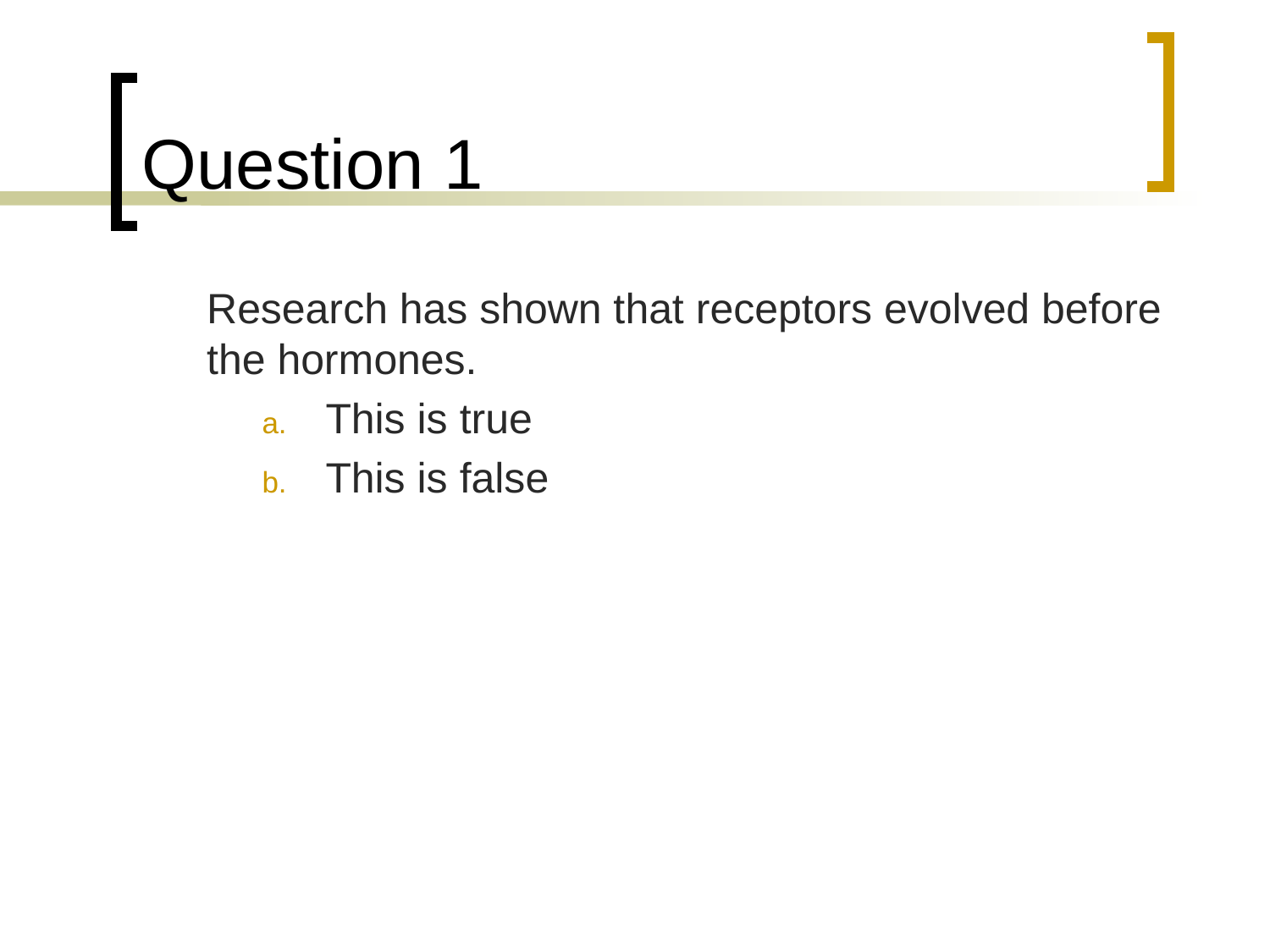

# Question 1
	Research has shown that receptors evolved before the hormones.
This is true
This is false